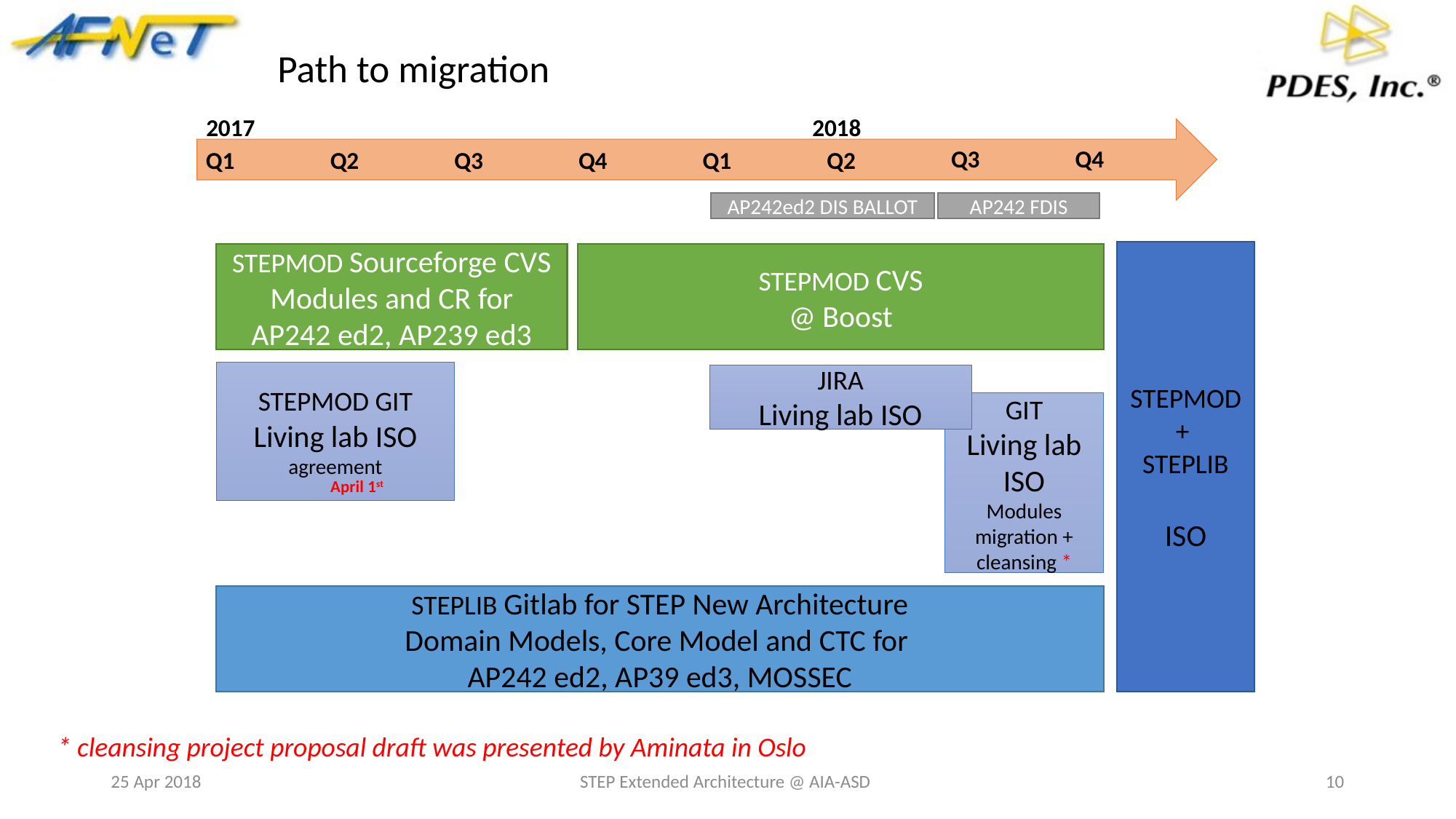

# Path to migration
2017
2018

Q3
Q4
Q1
Q2
Q3
Q4
Q1
Q2
AP242ed2 DIS BALLOT
AP242 FDIS
STEPMOD
+
STEPLIB

ISO
STEPMOD Sourceforge CVS
Modules and CR for AP242 ed2, AP239 ed3
STEPMOD CVS
@ Boost
STEPMOD GIT
Living lab ISO
agreement
JIRA
Living lab ISO
GIT
Living lab ISO
Modules migration + cleansing *
April 1st
STEPLIB Gitlab for STEP New Architecture
Domain Models, Core Model and CTC for
AP242 ed2, AP39 ed3, MOSSEC
* cleansing project proposal draft was presented by Aminata in Oslo
25 Apr 2018
STEP Extended Architecture @ AIA-ASD
10